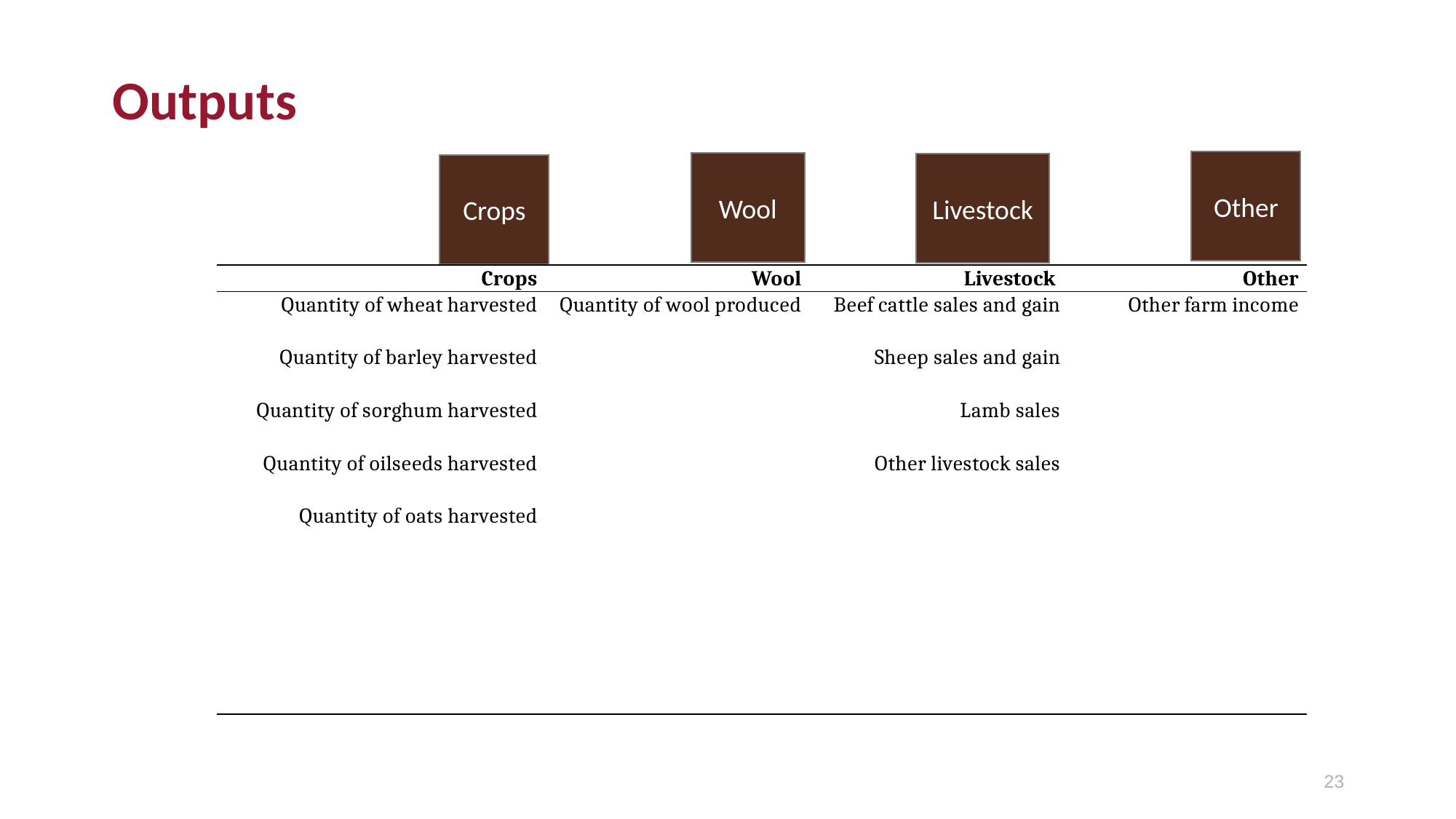

Outputs
Other
Wool
Livestock
Crops
| Crops | Wool | Livestock | Other |
| --- | --- | --- | --- |
| Quantity of wheat harvested | Quantity of wool produced | Beef cattle sales and gain | Other farm income |
| Quantity of barley harvested |  | Sheep sales and gain |  |
| Quantity of sorghum harvested |  | Lamb sales |  |
| Quantity of oilseeds harvested |  | Other livestock sales |  |
| Quantity of oats harvested |  |  |  |
|  |  |  |  |
|  |  |  |  |
|  |  |  |  |
23